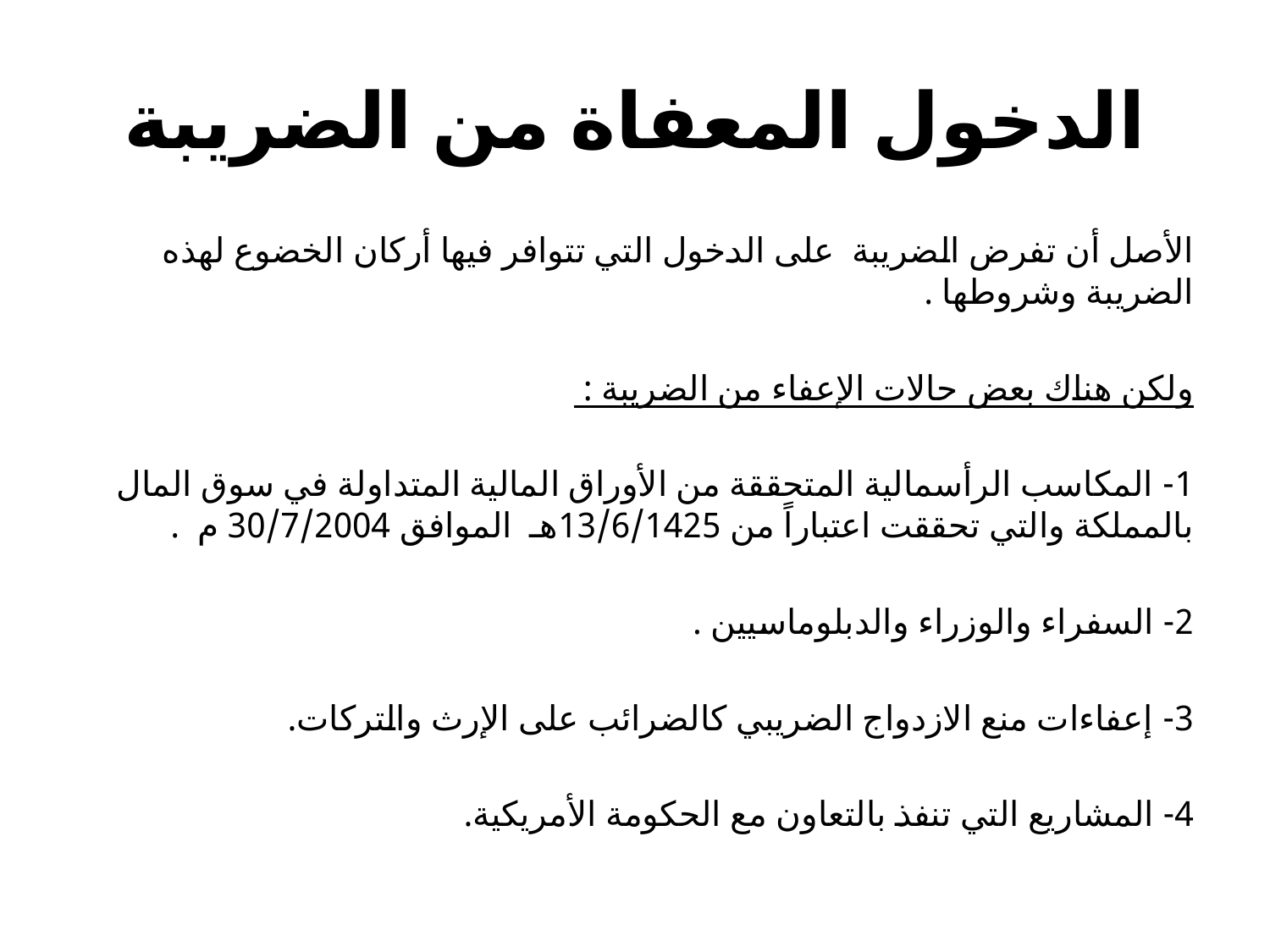

# الدخول المعفاة من الضريبة
الأصل أن تفرض الضريبة  على الدخول التي تتوافر فيها أركان الخضوع لهذه الضريبة وشروطها .

ولكن هناك بعض حالات الإعفاء من الضريبة :

1- المكاسب الرأسمالية المتحققة من الأوراق المالية المتداولة في سوق المال بالمملكة والتي تحققت اعتباراً من 13/6/1425هـ  الموافق 30/7/2004 م  .

2- السفراء والوزراء والدبلوماسيين .

3- إعفاءات منع الازدواج الضريبي كالضرائب على الإرث والتركات.

4- المشاريع التي تنفذ بالتعاون مع الحكومة الأمريكية.